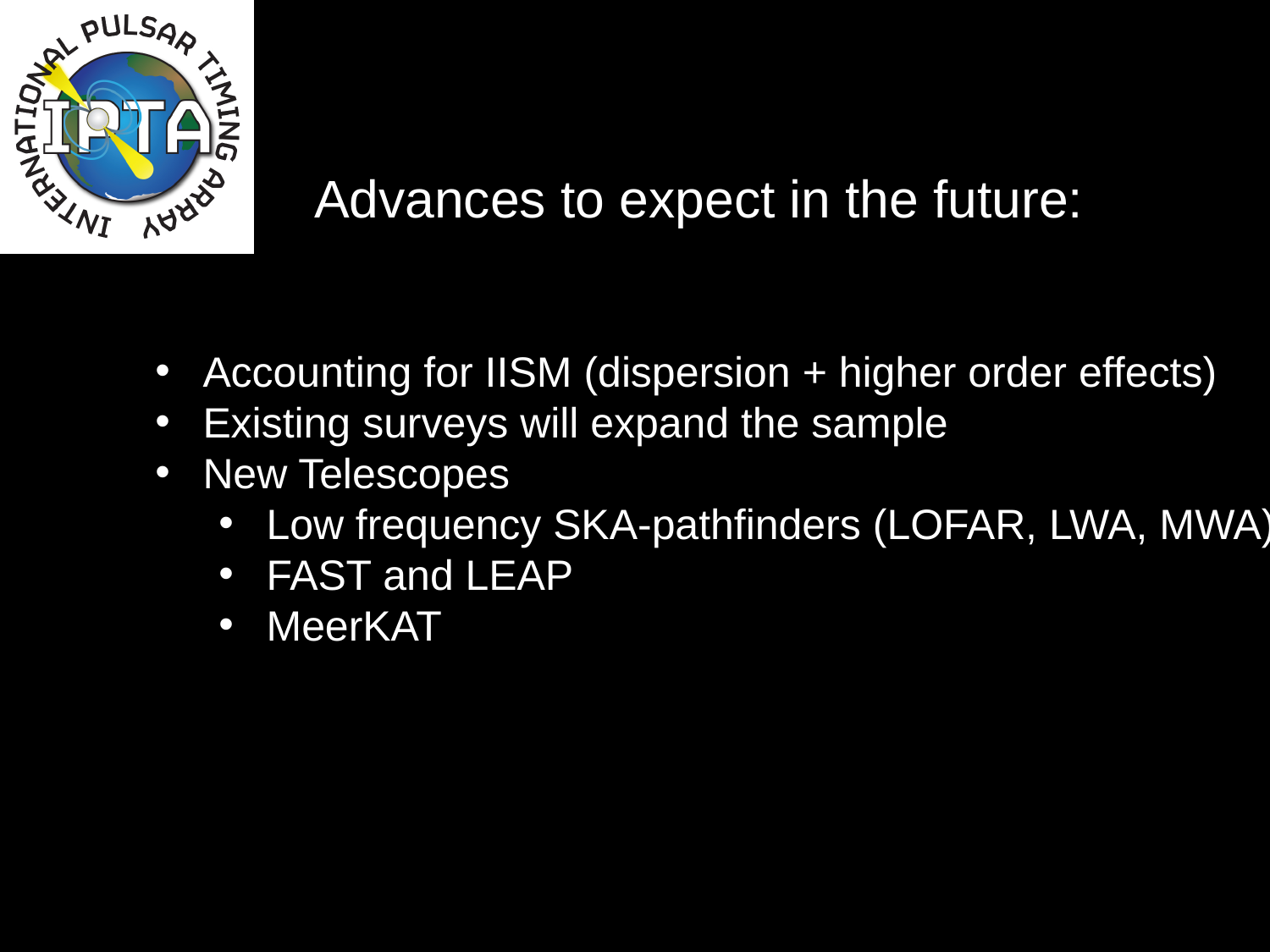

Advances to expect in the future:
Accounting for IISM (dispersion + higher order effects)
Existing surveys will expand the sample
New Telescopes
Low frequency SKA-pathfinders (LOFAR, LWA, MWA)
FAST and LEAP
MeerKAT